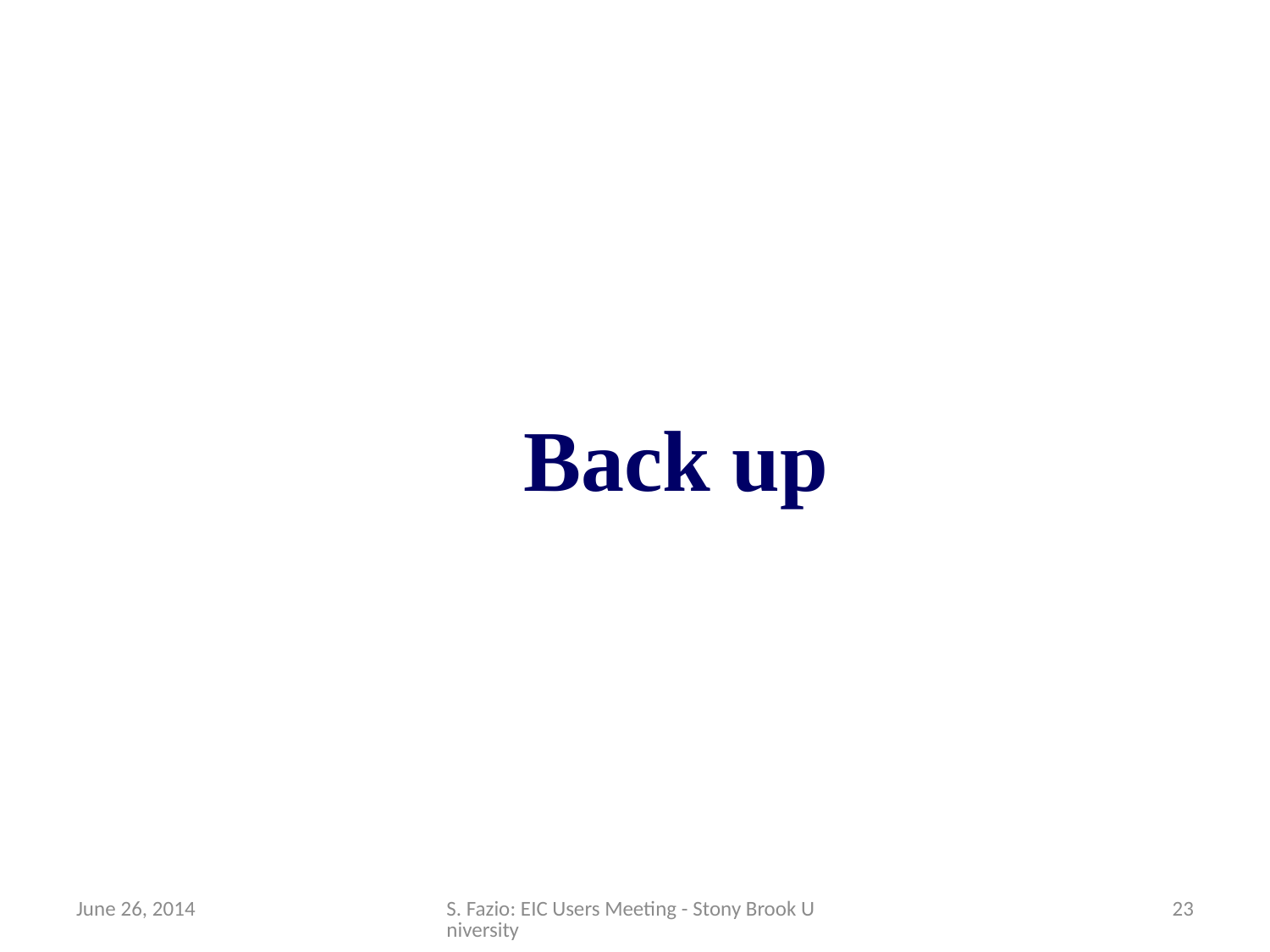

Back up
June 26, 2014
S. Fazio: EIC Users Meeting - Stony Brook University
23